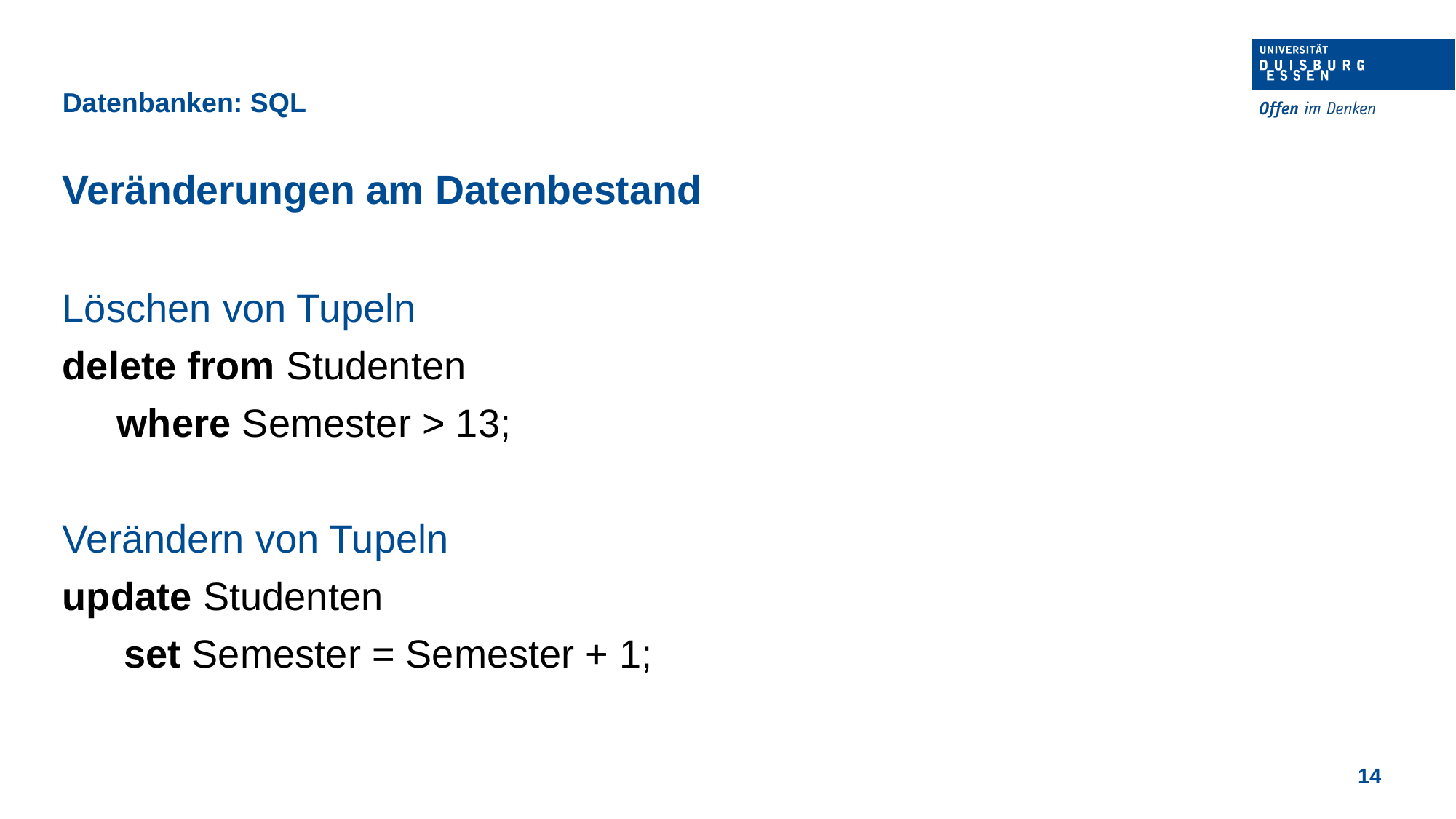

Datenbanken: SQL
Veränderungen am Datenbestand
Löschen von Tupeln
delete from Studenten
     where Semester > 13;

Verändern von Tupeln
update Studenten
	set Semester = Semester + 1;
14